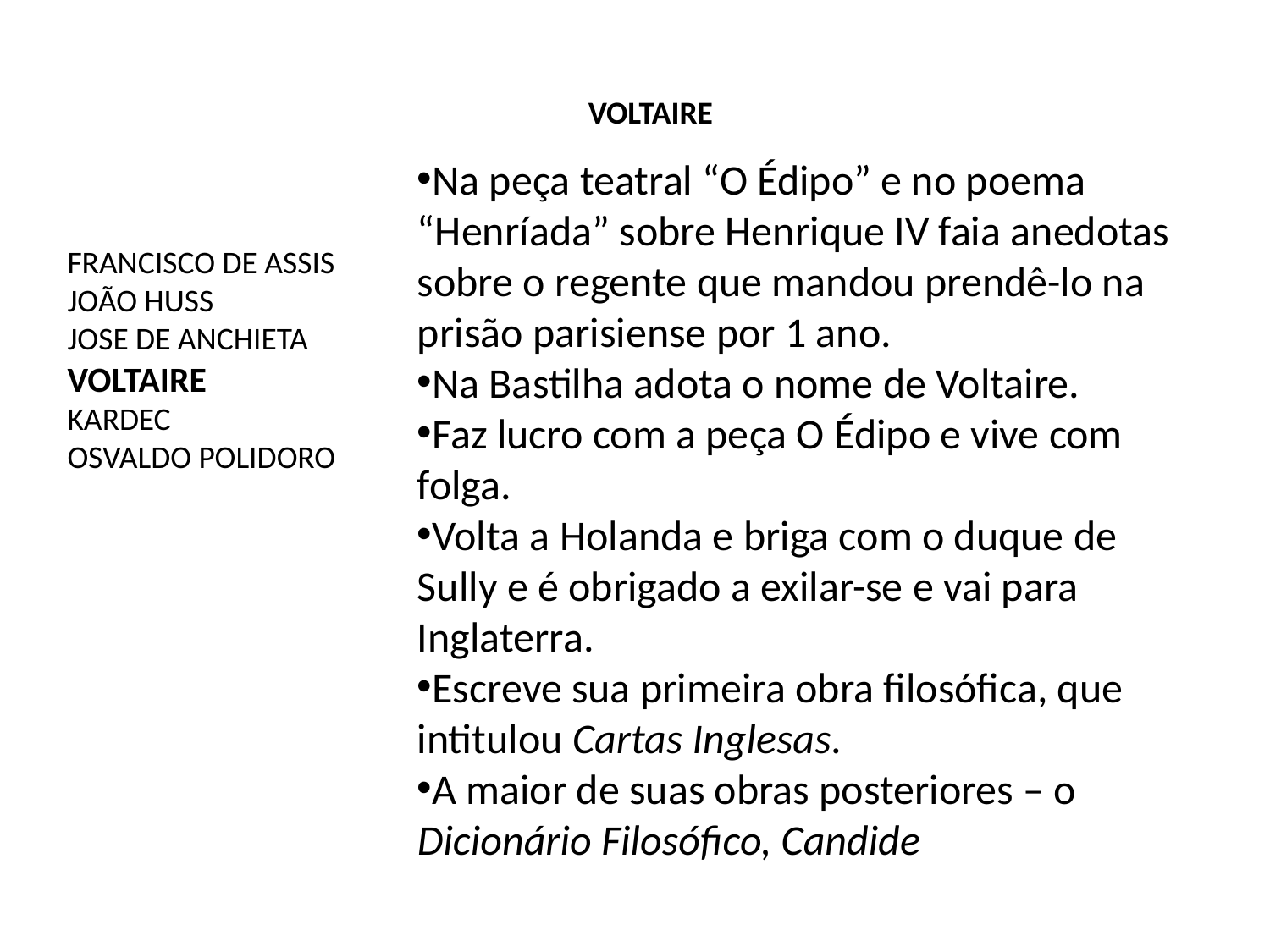

VOLTAIRE
Na peça teatral “O Édipo” e no poema “Henríada” sobre Henrique IV faia anedotas sobre o regente que mandou prendê-lo na prisão parisiense por 1 ano.
Na Bastilha adota o nome de Voltaire.
Faz lucro com a peça O Édipo e vive com folga.
Volta a Holanda e briga com o duque de Sully e é obrigado a exilar-se e vai para Inglaterra.
Escreve sua primeira obra filosófica, que intitulou Cartas Inglesas.
A maior de suas obras posteriores – o Dicionário Filosófico, Candide
FRANCISCO DE ASSIS
JOÃO HUSS
JOSE DE ANCHIETA
VOLTAIRE
KARDEC
OSVALDO POLIDORO